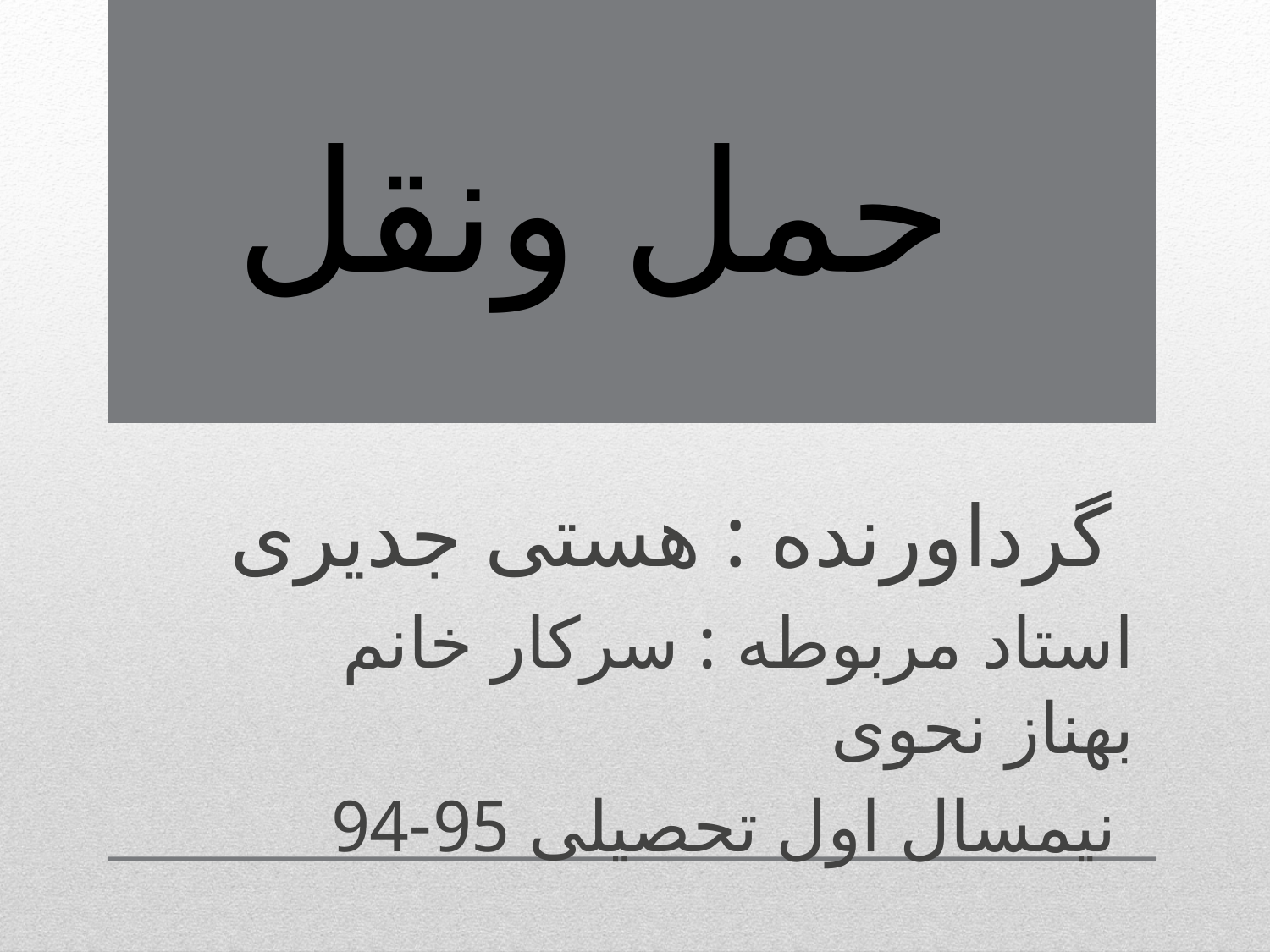

حمل ونقل
گرداورنده : هستی جدیری
استاد مربوطه : سرکار خانم بهناز نحوی
نیمسال اول تحصیلی 95-94